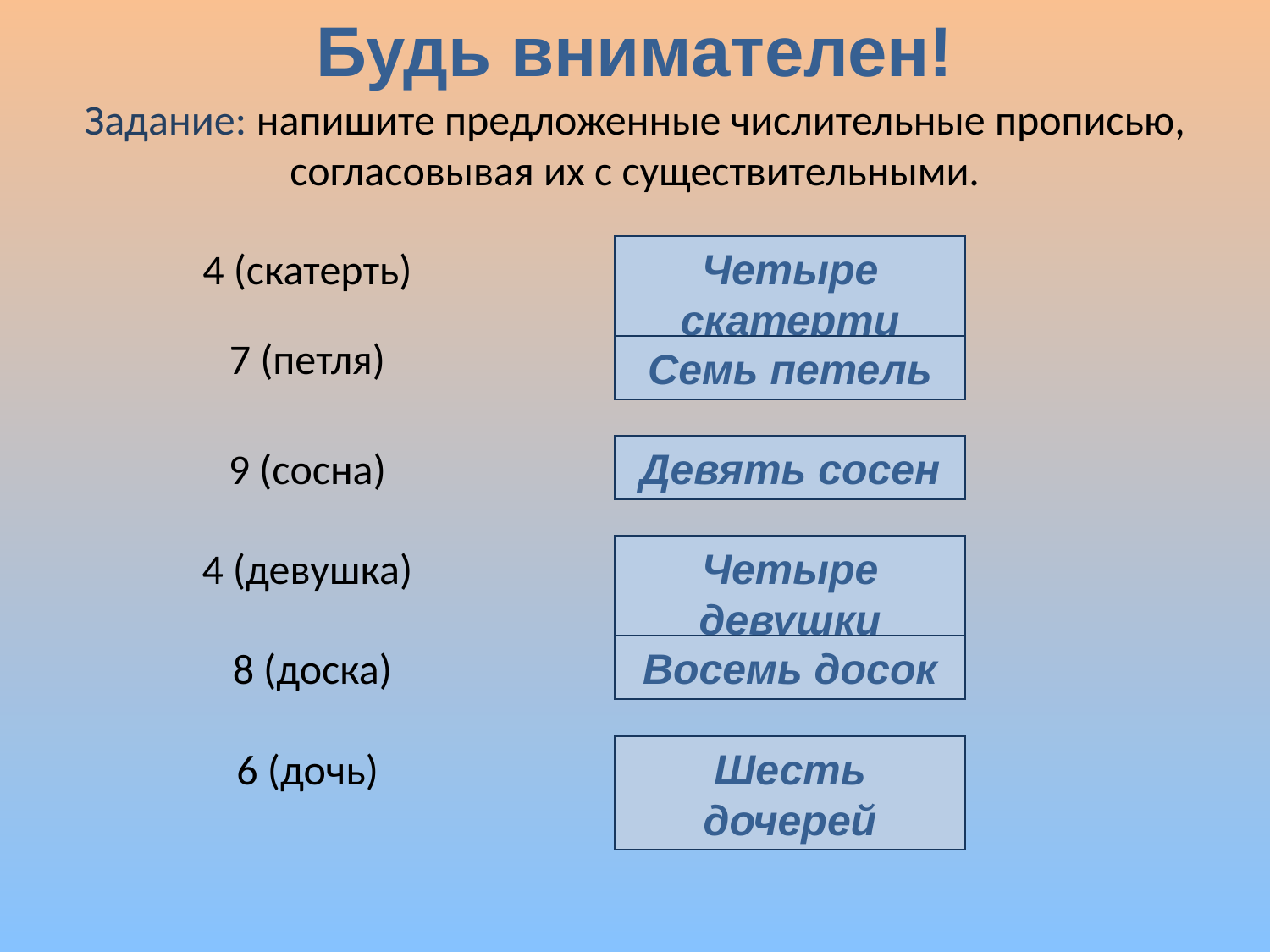

Будь внимателен!
Задание: напишите предложенные числительные прописью, согласовывая их с существительными.
4 (скатерть)
Четыре скатерти
7 (петля)
Семь петель
9 (сосна)
Девять сосен
4 (девушка)
Четыре девушки
8 (доска)
Восемь досок
6 (дочь)
Шесть дочерей